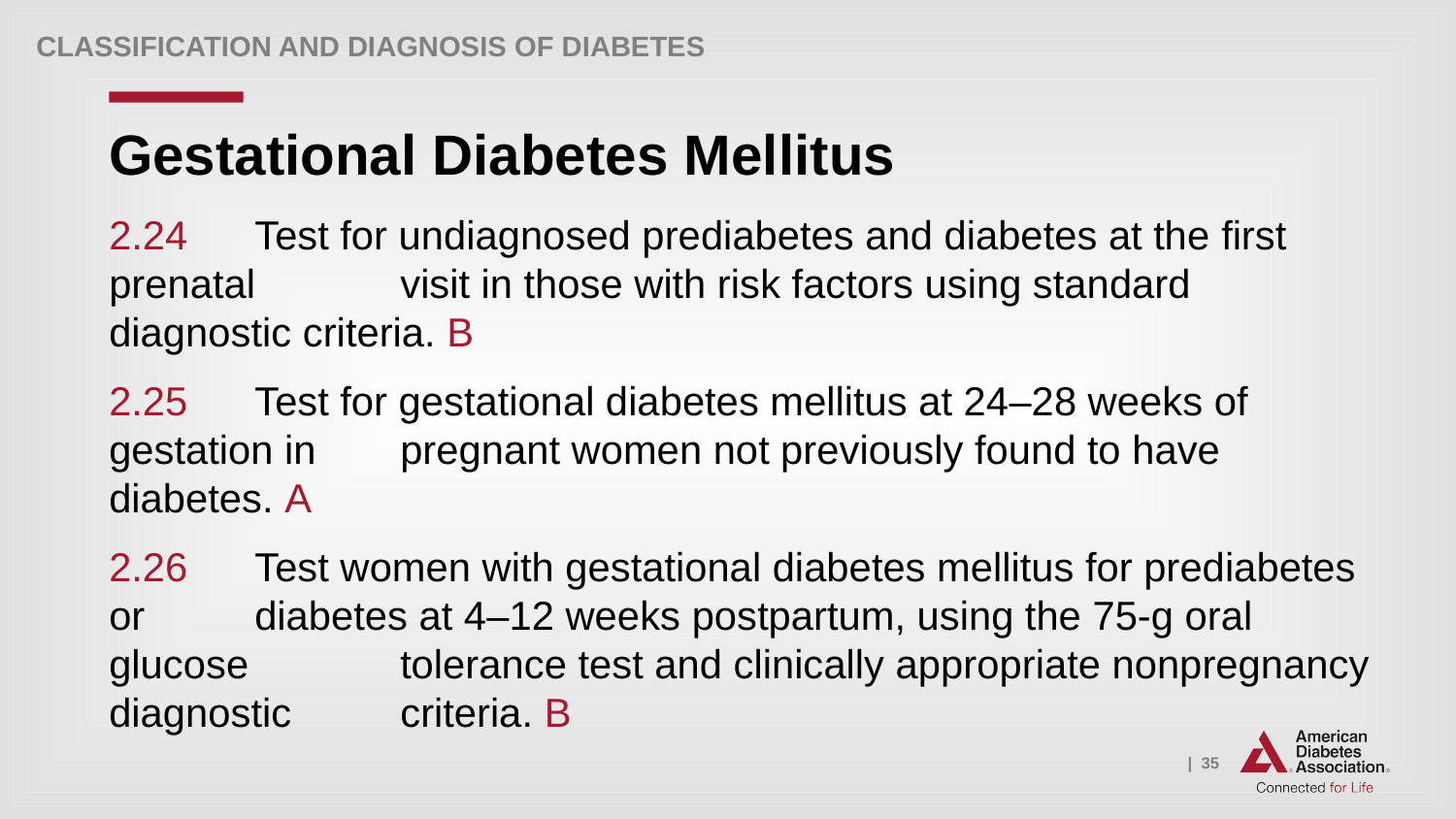

Classification and Diagnosis of Diabetes
# Gestational Diabetes Mellitus
2.24 	Test for undiagnosed prediabetes and diabetes at the first prenatal 	visit in those with risk factors using standard diagnostic criteria. B
2.25 	Test for gestational diabetes mellitus at 24–28 weeks of gestation in	pregnant women not previously found to have diabetes. A
2.26 	Test women with gestational diabetes mellitus for prediabetes or	diabetes at 4–12 weeks postpartum, using the 75-g oral glucose 	tolerance test and clinically appropriate nonpregnancy diagnostic 	criteria. B